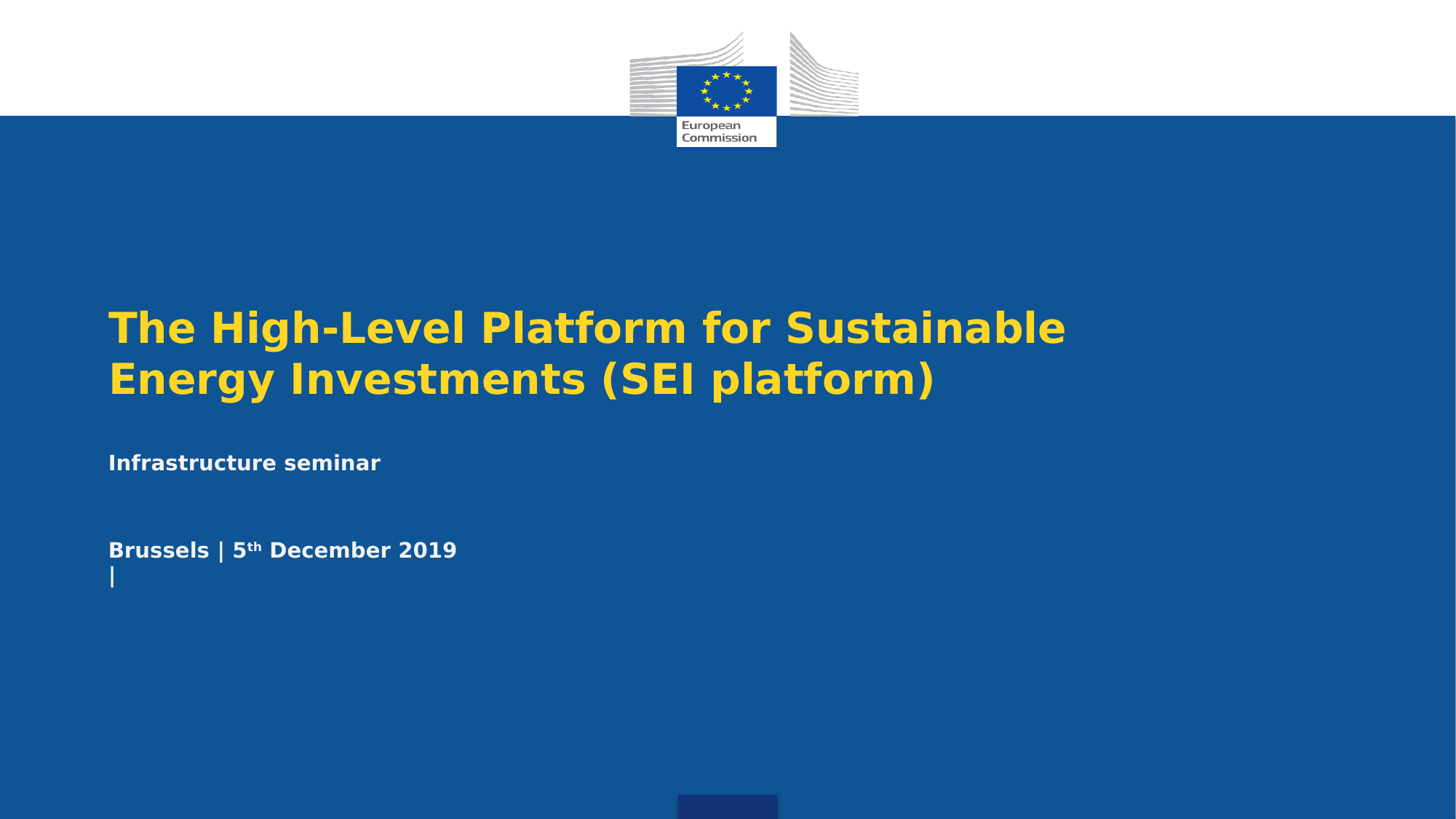

# The High-Level Platform for Sustainable Energy Investments (SEI platform)
Infrastructure seminar
Brussels | 5th December 2019 |